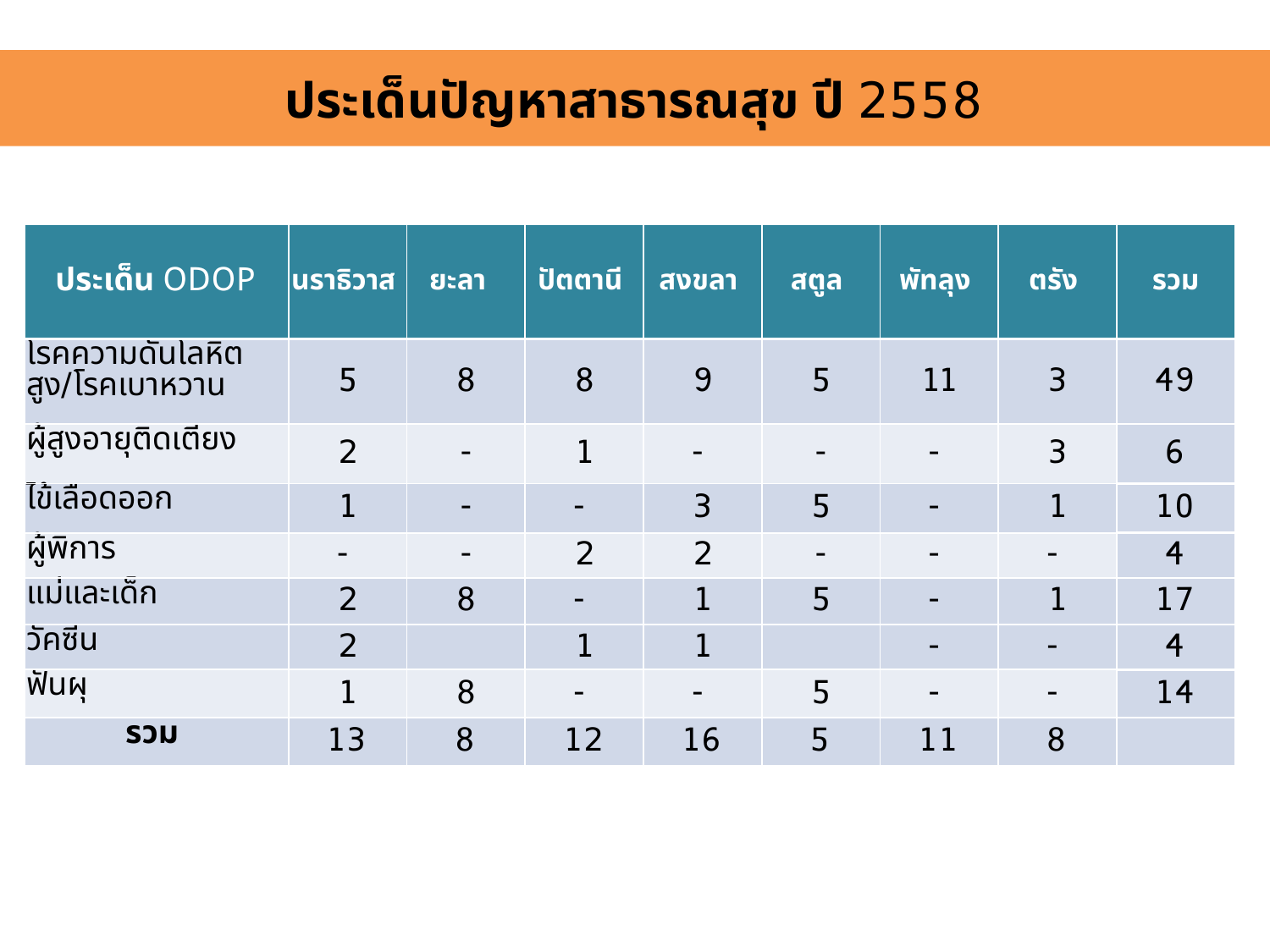

ประเด็นปัญหาสาธารณสุข ปี 2558
| ประเด็น ODOP | นราธิวาส | ยะลา | ปัตตานี | สงขลา | สตูล | พัทลุง | ตรัง | รวม |
| --- | --- | --- | --- | --- | --- | --- | --- | --- |
| โรคความดันโลหิตสูง/โรคเบาหวาน | 5 | 8 | 8 | 9 | 5 | 11 | 3 | 49 |
| ผู้สูงอายุติดเตียง | 2 | - | 1 | - | - | - | 3 | 6 |
| ไข้เลือดออก | 1 | - | - | 3 | 5 | - | 1 | 10 |
| ผู้พิการ | - | - | 2 | 2 | - | - | - | 4 |
| แม่และเด็ก | 2 | 8 | - | 1 | 5 | - | 1 | 17 |
| วัคซีน | 2 |  | 1 | 1 |  | - | - | 4 |
| ฟันผุ | 1 | 8 | - | - | 5 | - | - | 14 |
| รวม | 13 | 8 | 12 | 16 | 5 | 11 | 8 |  |